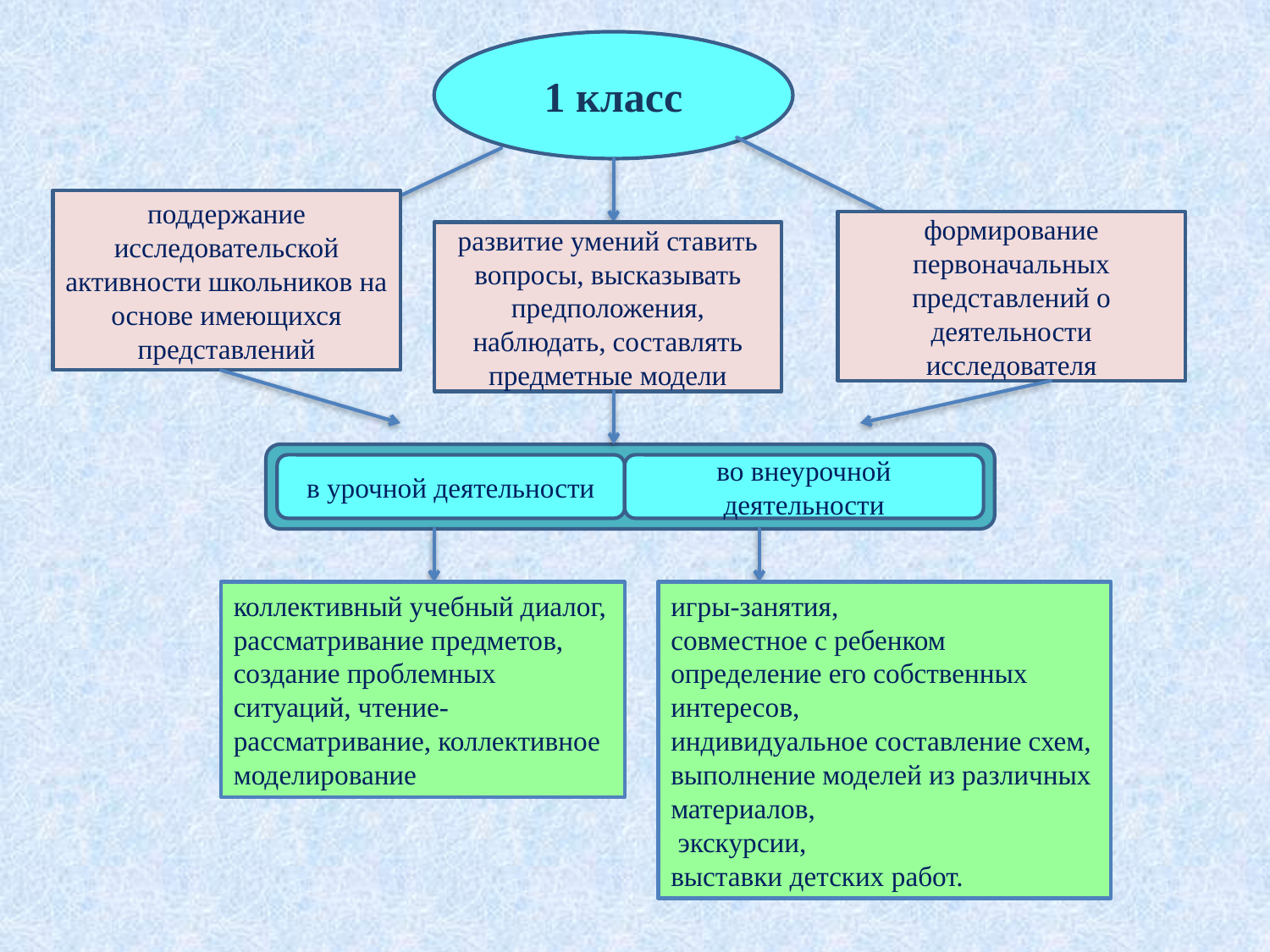

1 класс
поддержание исследовательской активности школьников на основе имеющихся представлений
формирование первоначальных представлений о деятельности исследователя
развитие умений ставить вопросы, высказывать предположения, наблюдать, составлять предметные модели

в урочной деятельности
во внеурочной деятельности
коллективный учебный диалог, рассматривание предметов, создание проблемных ситуаций, чтение-рассматривание, коллективное моделирование
игры-занятия,
совместное с ребенком определение его собственных интересов,
индивидуальное составление схем,
выполнение моделей из различных материалов,
 экскурсии,
выставки детских работ.